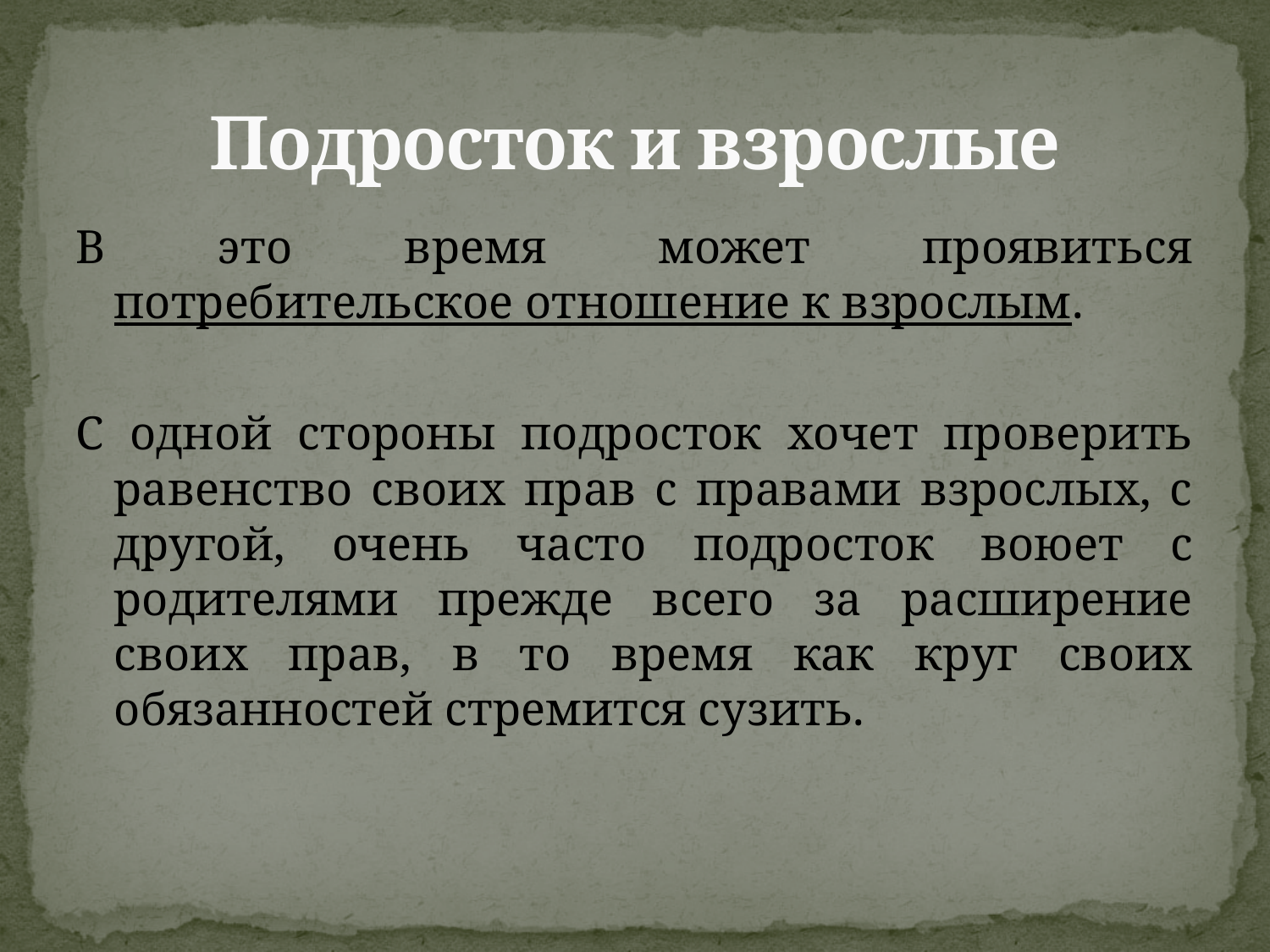

# Подросток и взрослые
В это время может проявиться потребительское отношение к взрослым.

С одной стороны подросток хочет проверить равенство своих прав с правами взрослых, с другой, очень часто подросток воюет с родителями прежде всего за расширение своих прав, в то время как круг своих обязанностей стремится сузить.